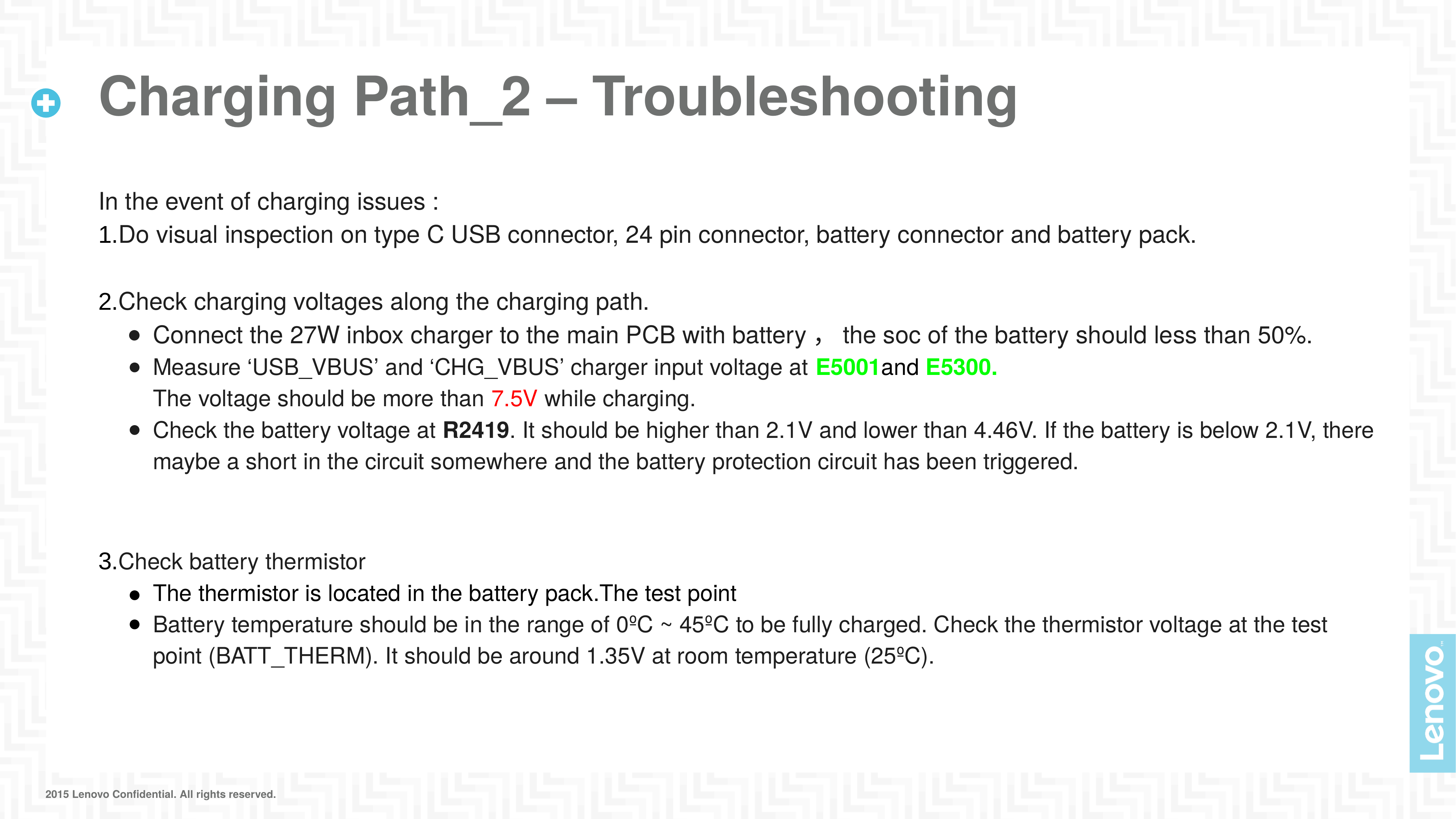

# Charging Path_2 – Troubleshooting
In the event of charging issues :
1.Do visual inspection on type C USB connector, 24 pin connector, battery connector and battery pack.

2.Check charging voltages along the charging path.
Connect the 27W inbox charger to the main PCB with battery，the soc of the battery should less than 50%.
Measure ‘USB_VBUS’ and ‘CHG_VBUS’ charger input voltage at E5001and E5300.
The voltage should be more than 7.5V while charging.
Check the battery voltage at R2419. It should be higher than 2.1V and lower than 4.46V. If the battery is below 2.1V, there maybe a short in the circuit somewhere and the battery protection circuit has been triggered.

3.Check battery thermistor
The thermistor is located in the battery pack.The test point
Battery temperature should be in the range of 0ºC ~ 45ºC to be fully charged. Check the thermistor voltage at the test point (BATT_THERM). It should be around 1.35V at room temperature (25ºC).